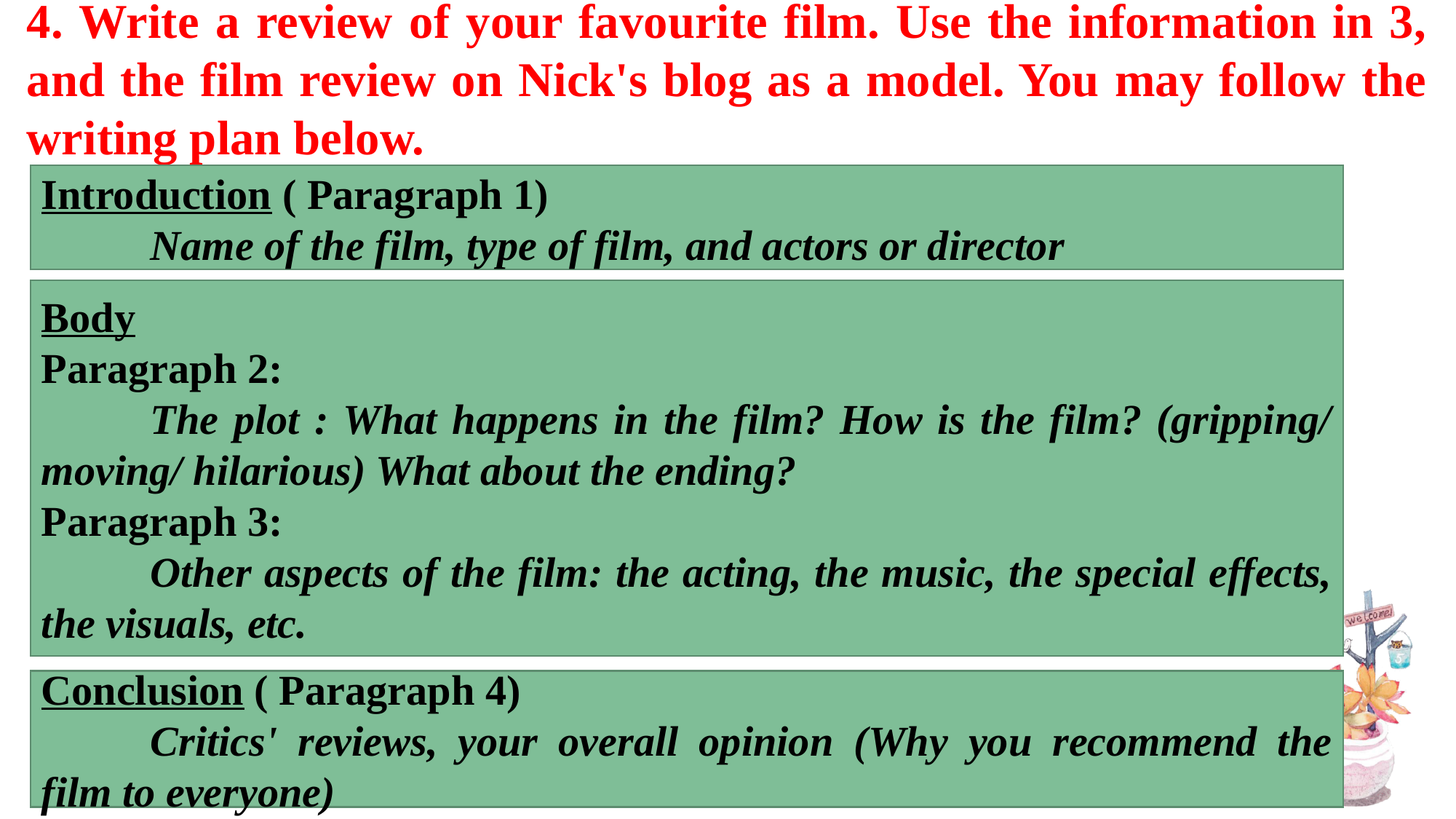

4. Write a review of your favourite film. Use the information in 3, and the film review on Nick's blog as a model. You may follow the writing plan below.
Introduction ( Paragraph 1)
	Name of the film, type of film, and actors or director

Body
Paragraph 2:
	The plot : What happens in the film? How is the film? (gripping/ moving/ hilarious) What about the ending?
Paragraph 3:
	Other aspects of the film: the acting, the music, the special effects, the visuals, etc.

Conclusion ( Paragraph 4)
	Critics' reviews, your overall opinion (Why you recommend the film to everyone)